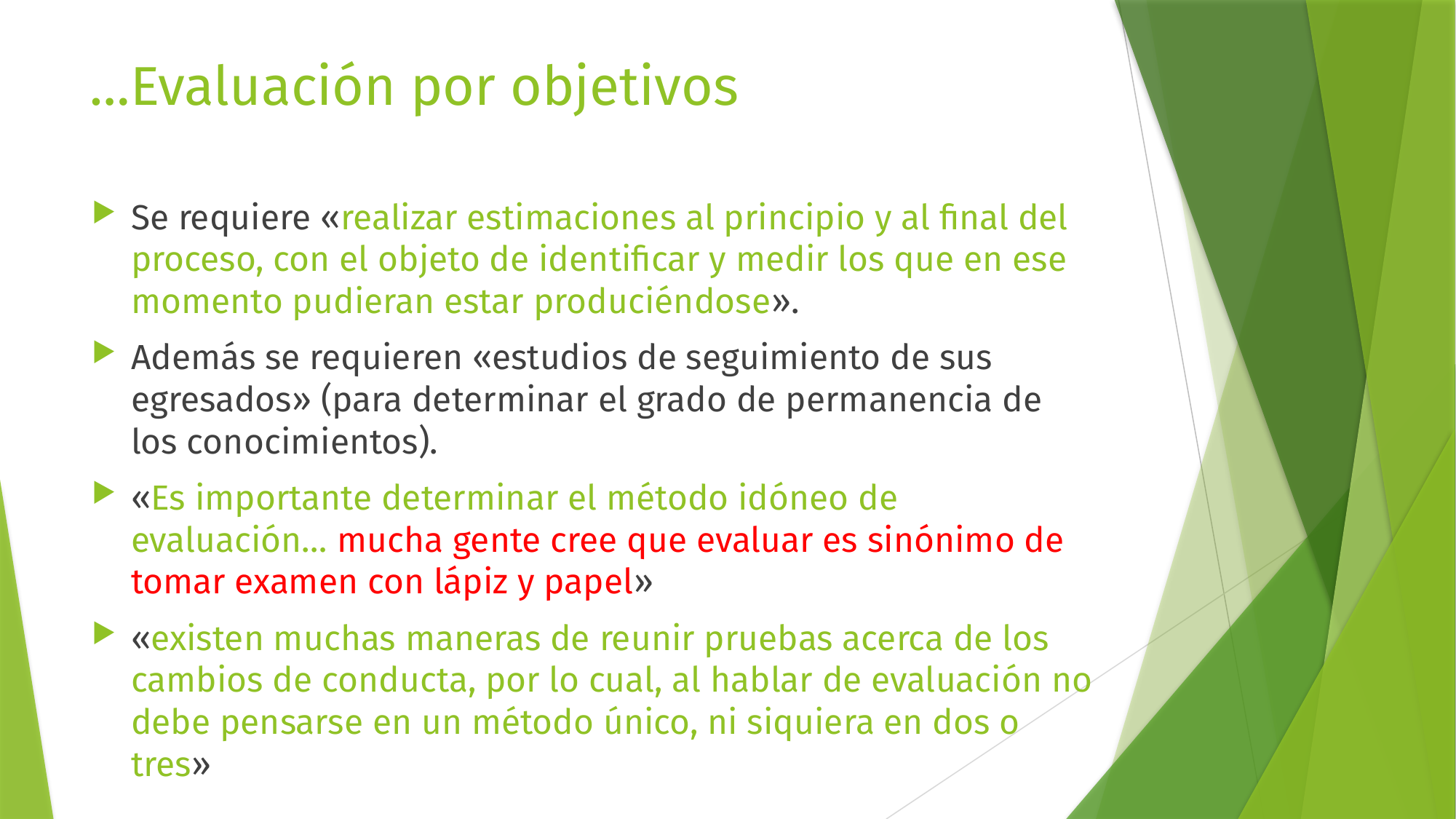

# …Evaluación por objetivos
Se requiere «realizar estimaciones al principio y al final del proceso, con el objeto de identificar y medir los que en ese momento pudieran estar produciéndose».
Además se requieren «estudios de seguimiento de sus egresados» (para determinar el grado de permanencia de los conocimientos).
«Es importante determinar el método idóneo de evaluación… mucha gente cree que evaluar es sinónimo de tomar examen con lápiz y papel»
«existen muchas maneras de reunir pruebas acerca de los cambios de conducta, por lo cual, al hablar de evaluación no debe pensarse en un método único, ni siquiera en dos o tres»